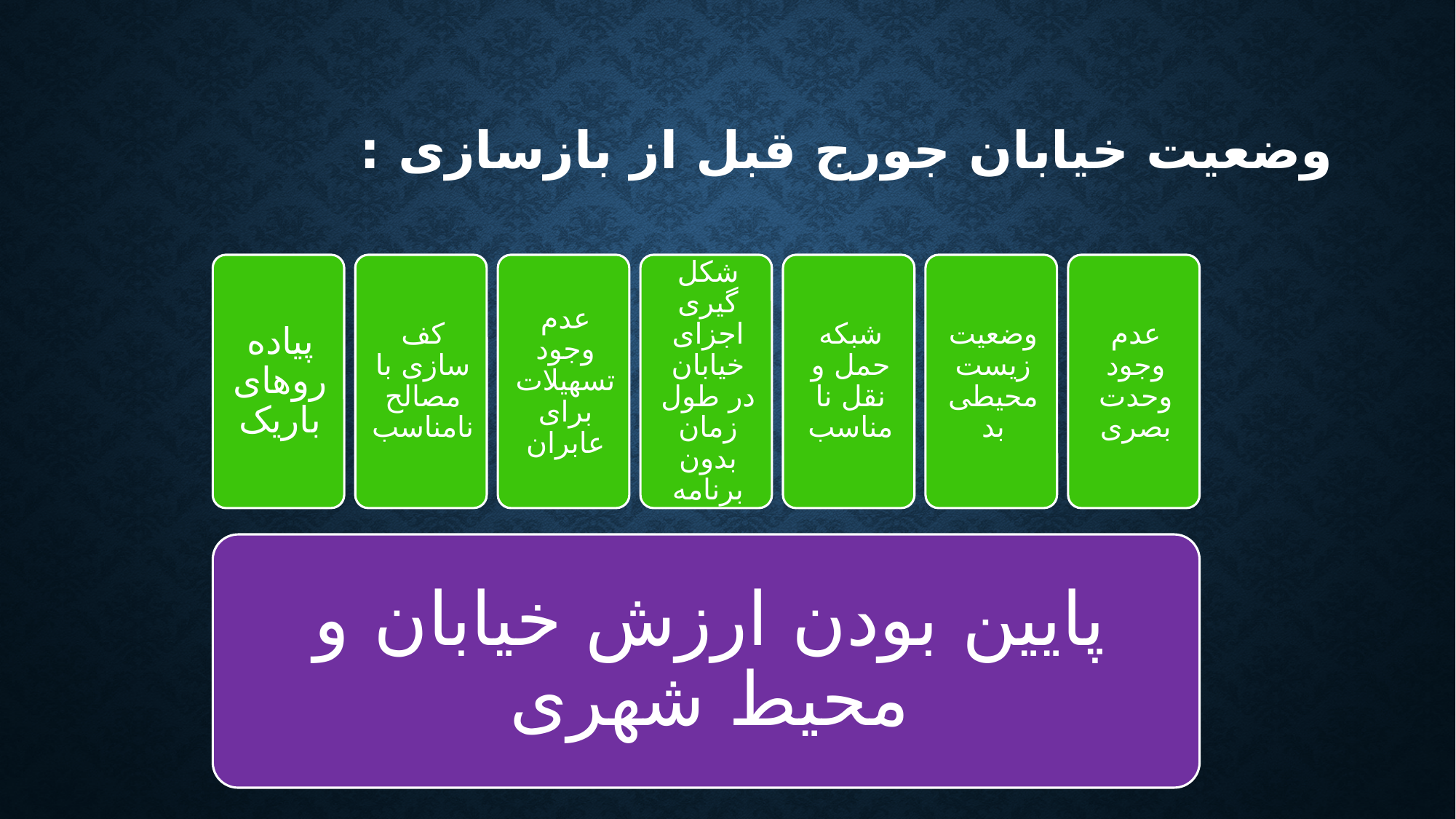

# وضعیت خیابان جورج قبل از بازسازی :

پایین بودن ارزش خیابان و محیط شهری
پیاده روهای باریک
کف سازی با مصالح نامناسب
عدم وجود تسهیلات برای عابران
شکل گیری اجزای خیابان در طول زمان بدون برنامه
شبکه حمل و نقل نا مناسب
وضعیت زیست محیطی بد
عدم وجود وحدت بصری